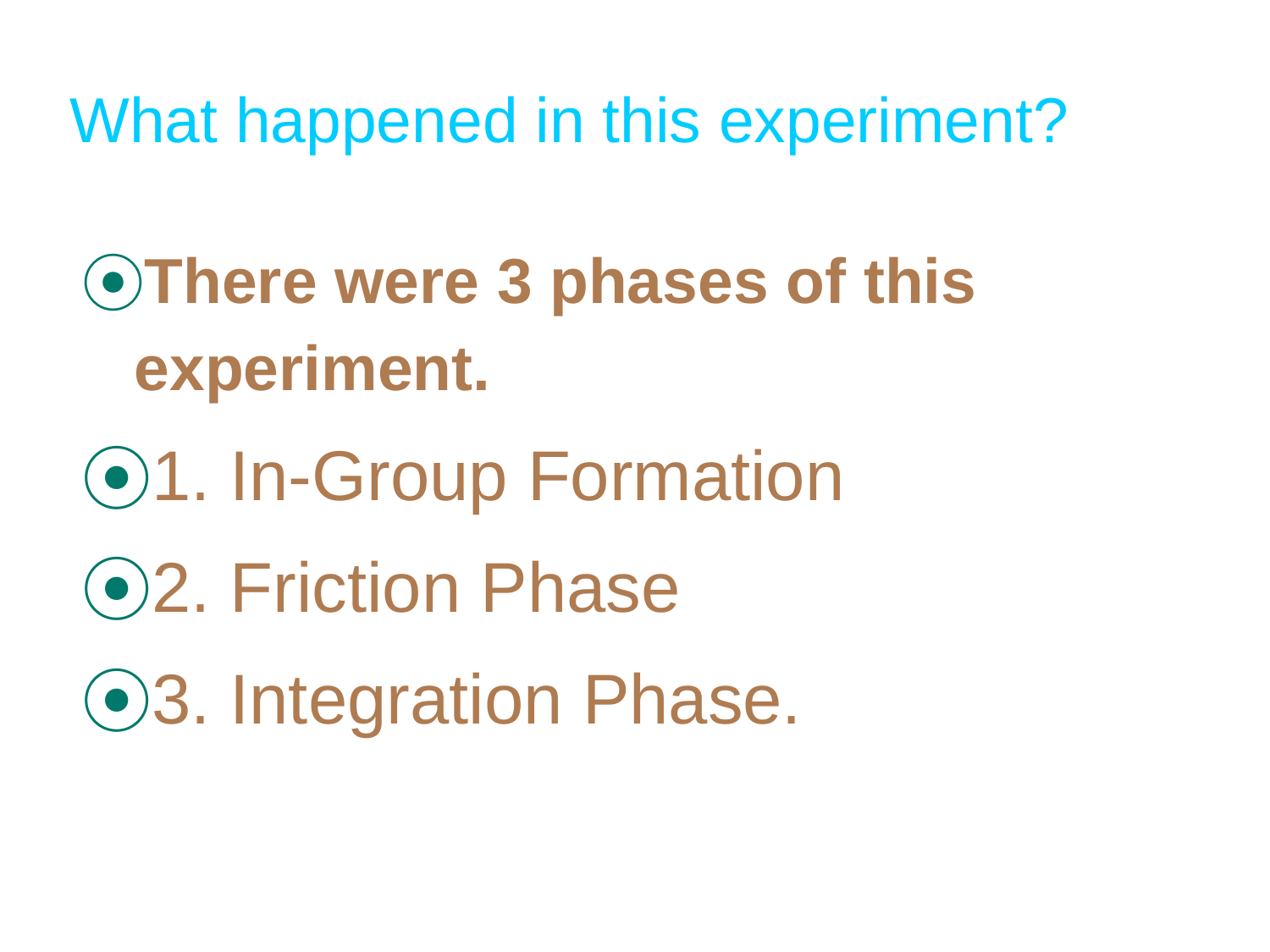

# What happened in this experiment?
There were 3 phases of this experiment.
1. In-Group Formation
2. Friction Phase
3. Integration Phase.